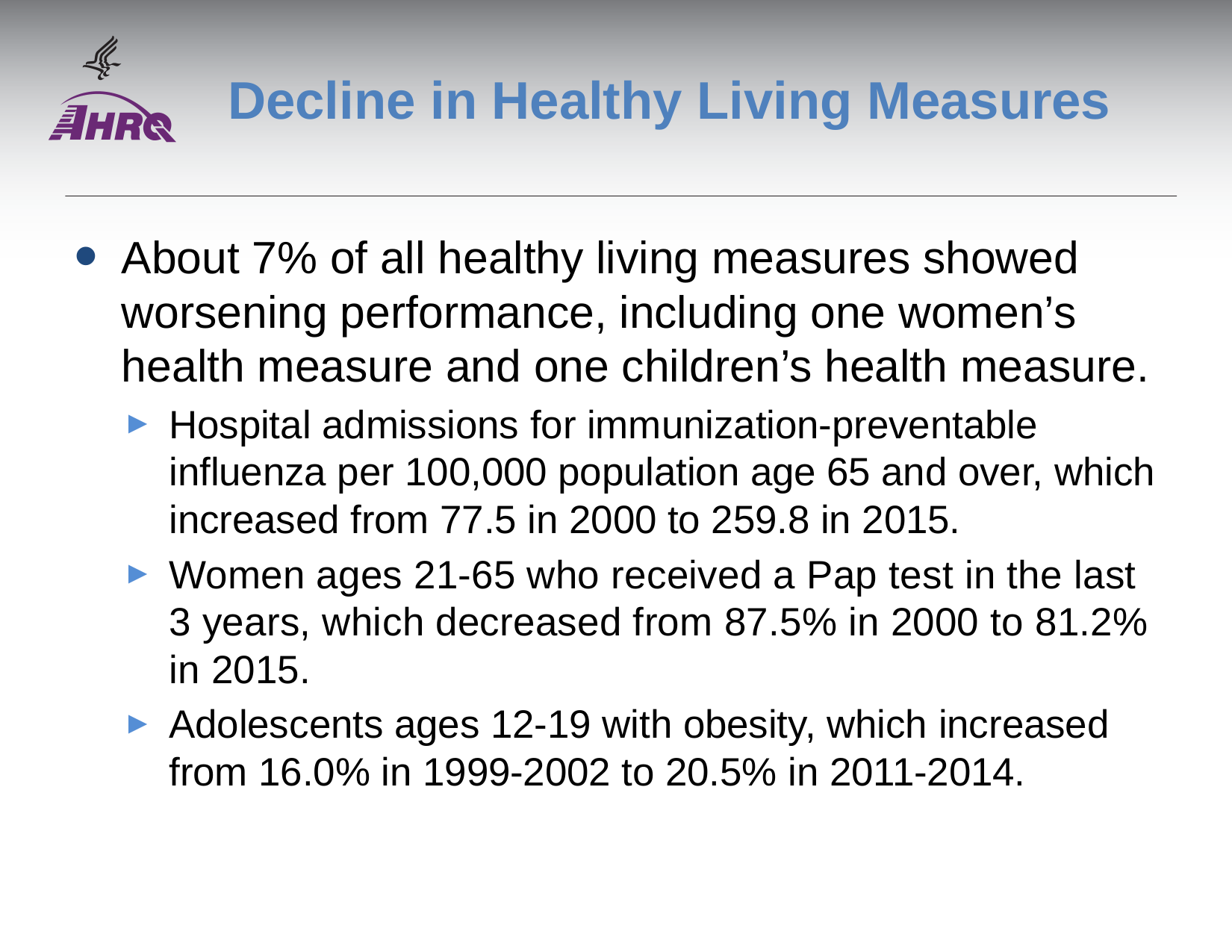

# Decline in Healthy Living Measures
About 7% of all healthy living measures showed worsening performance, including one women’s health measure and one children’s health measure.
Hospital admissions for immunization-preventable influenza per 100,000 population age 65 and over, which increased from 77.5 in 2000 to 259.8 in 2015.
Women ages 21-65 who received a Pap test in the last 3 years, which decreased from 87.5% in 2000 to 81.2% in 2015.
Adolescents ages 12-19 with obesity, which increased from 16.0% in 1999-2002 to 20.5% in 2011-2014.